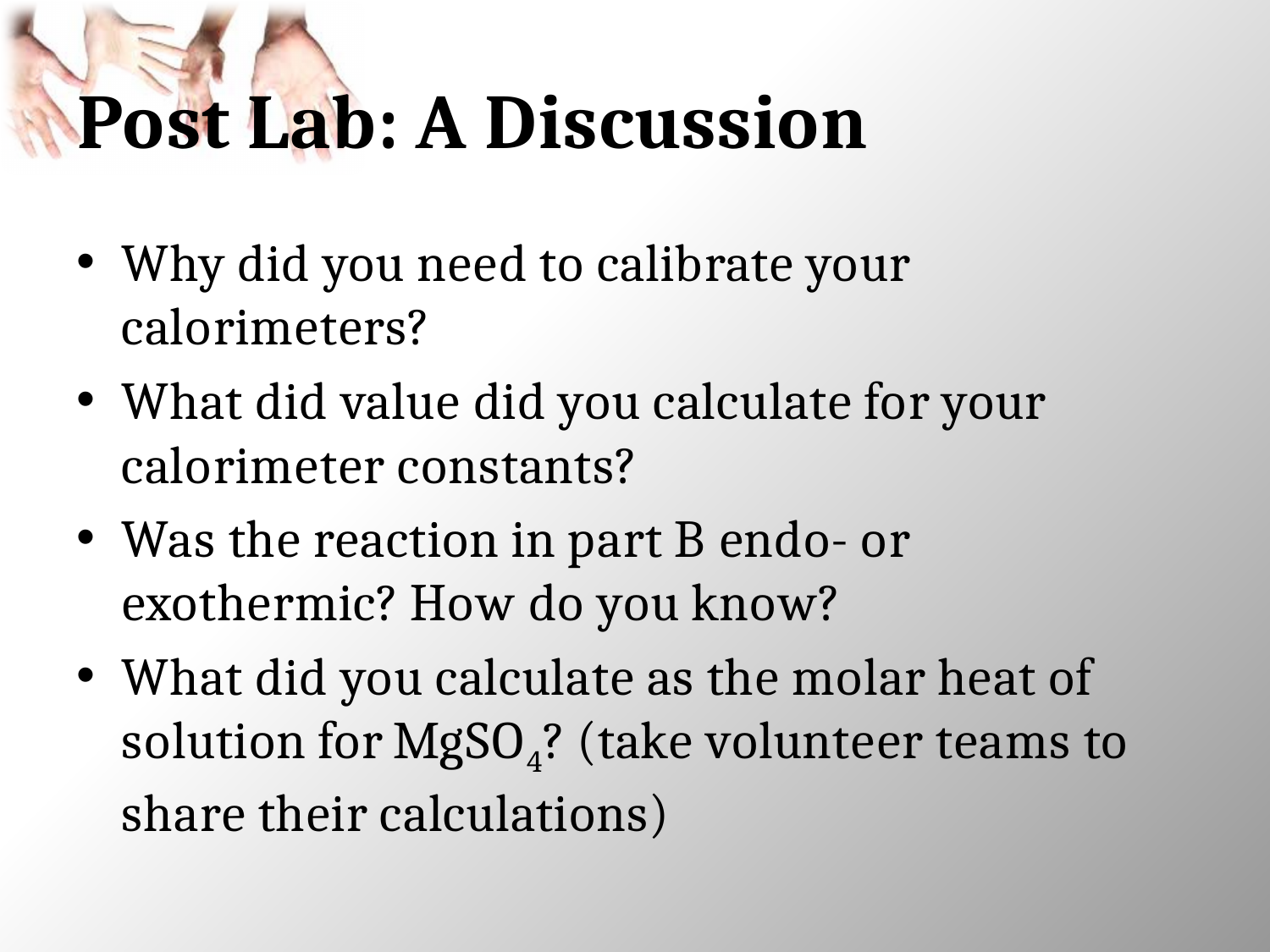

# Post Lab: A Discussion
Why did you need to calibrate your calorimeters?
What did value did you calculate for your calorimeter constants?
Was the reaction in part B endo- or exothermic? How do you know?
What did you calculate as the molar heat of solution for MgSO4? (take volunteer teams to share their calculations)